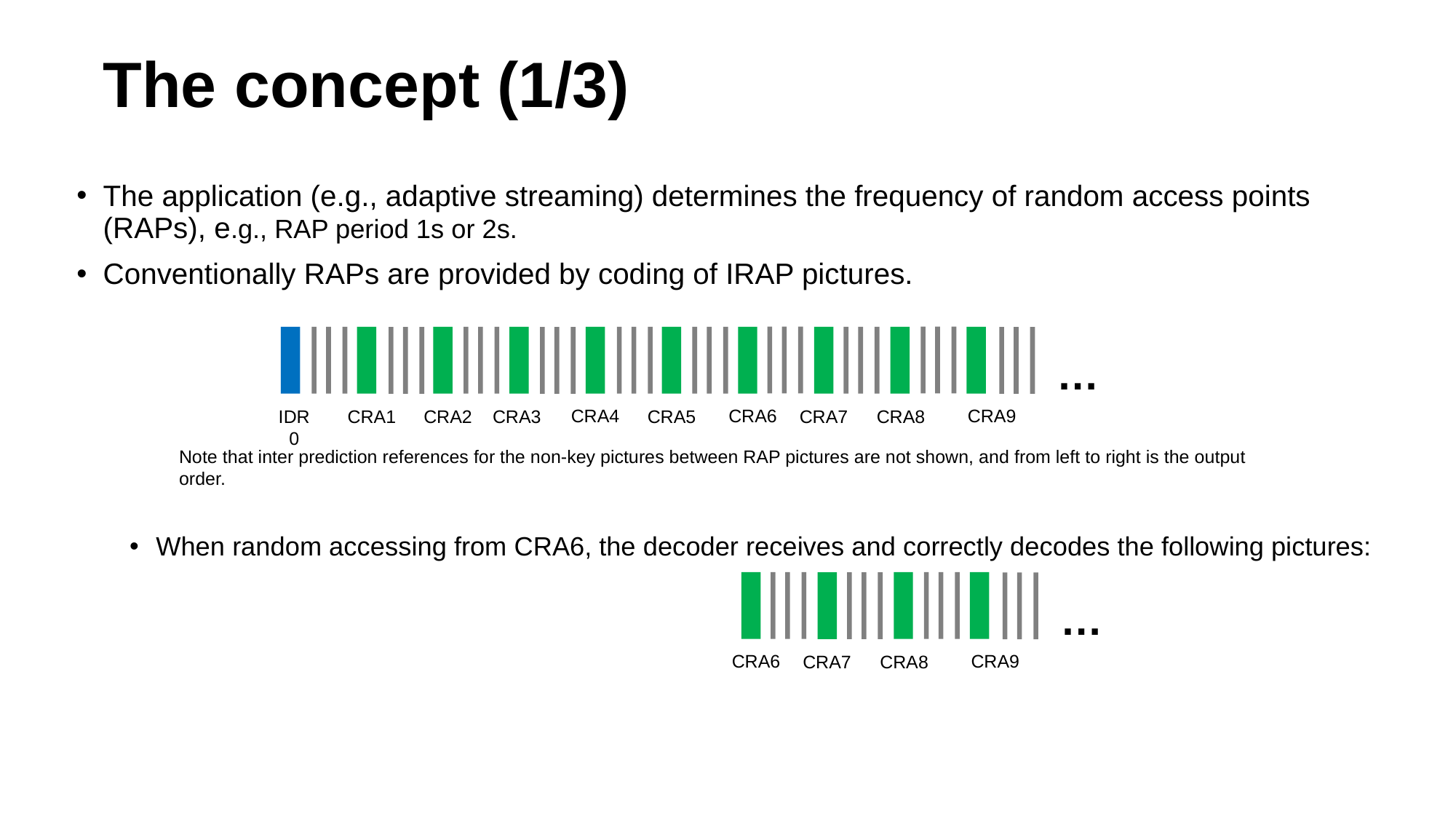

# The concept (1/3)
The application (e.g., adaptive streaming) determines the frequency of random access points (RAPs), e.g., RAP period 1s or 2s.
Conventionally RAPs are provided by coding of IRAP pictures.

When random accessing from CRA6, the decoder receives and correctly decodes the following pictures:

…
CRA9
CRA4
CRA6
CRA7
IDR0
CRA1
CRA2
CRA3
CRA5
CRA8
Note that inter prediction references for the non-key pictures between RAP pictures are not shown, and from left to right is the output order.

…
CRA9
CRA6
CRA7
CRA8